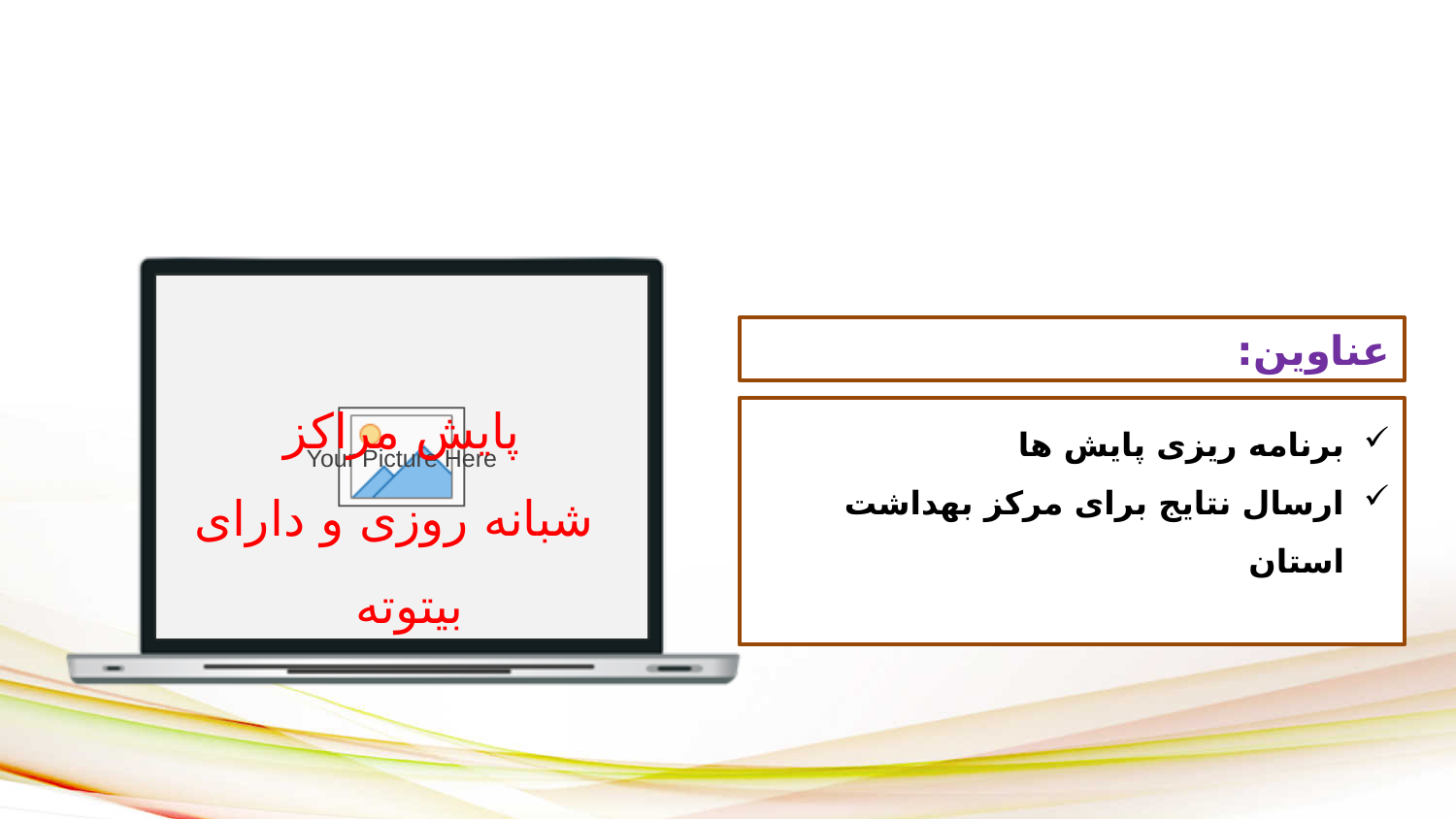

عناوین:
برنامه ریزی پایش ها
ارسال نتایج برای مرکز بهداشت استان

پایش مراکز
 شبانه روزی و دارای بیتوته